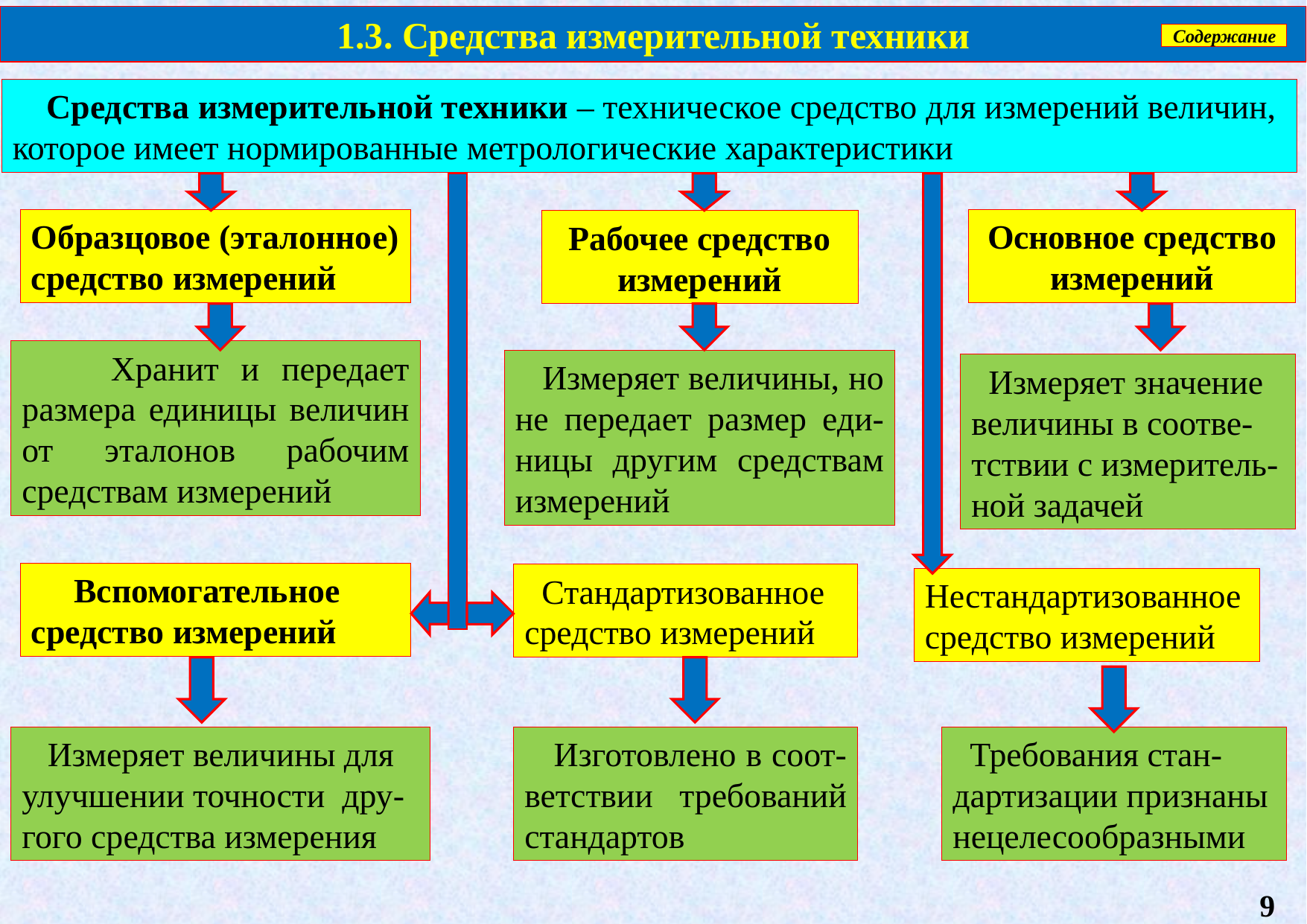

1.3. Средства измерительной техники
Содержание
    Средства измерительной техники – техническое средство для измерений величин, которое имеет нормированные метрологические характеристики

Образцовое (эталонное) средство измерений
Основное средство измерений
Рабочее средство измерений

    Хранит и передает размера единицы величин от эталонов рабочим средствам измерений
   Измеряет величины, но не передает размер еди-ницы другим средствам измерений
  Измеряет значение величины в соотве-тствии с измеритель-ной задачей
     Вспомогательное средство измерений
  Стандартизованное средство измерений
Нестандартизованное средство измерений

   Измеряет величины для улучшении точности  дру-гого средства измерения
   Изготовлено в соот-ветствии требований стандартов
  Требования стан-дартизации признаны нецелесообразными
9